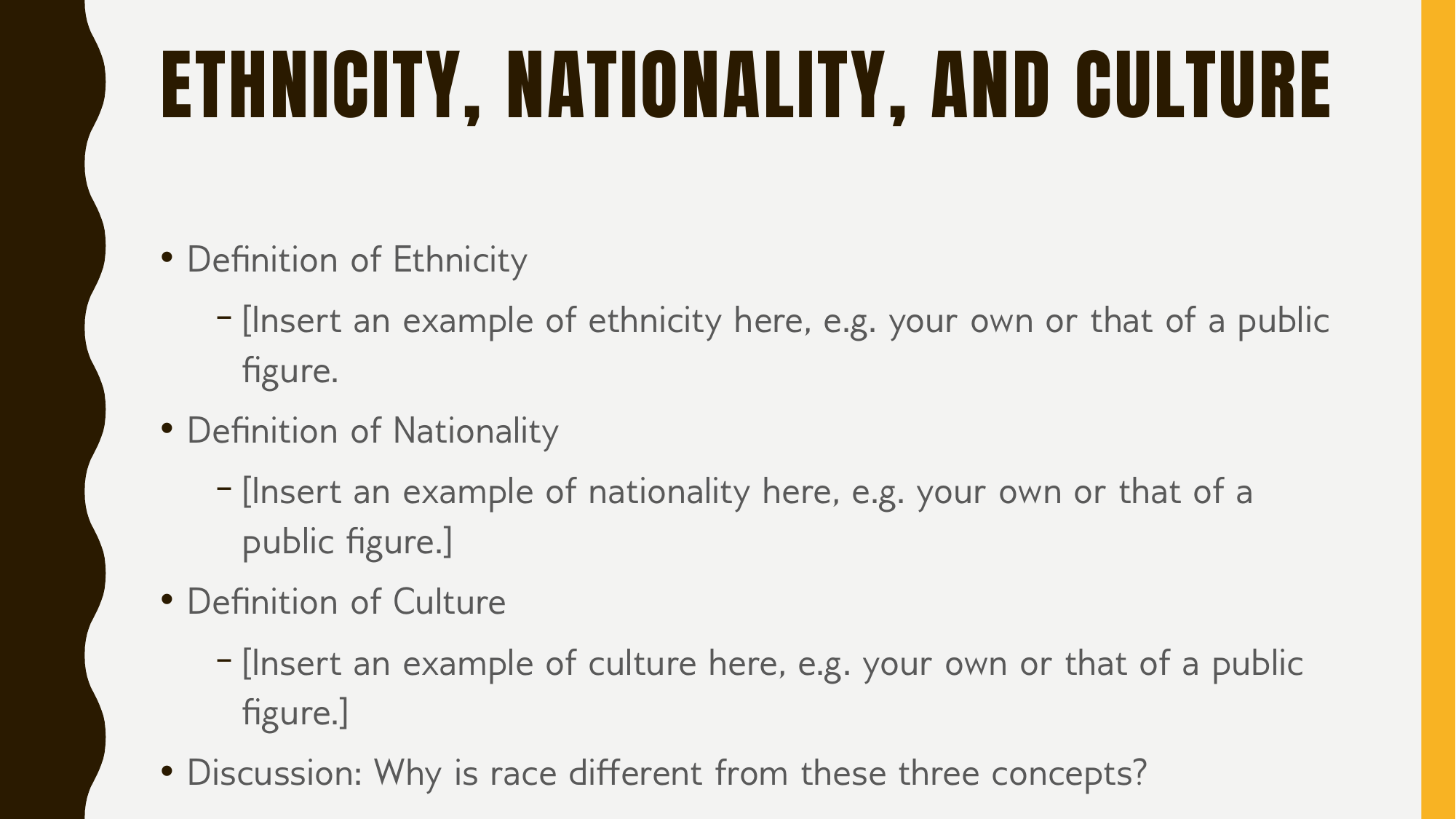

# ethnicity, nationality, and culture
Definition of Ethnicity
[Insert an example of ethnicity here, e.g. your own or that of a public figure.
Definition of Nationality
[Insert an example of nationality here, e.g. your own or that of a public figure.]
Definition of Culture
[Insert an example of culture here, e.g. your own or that of a public figure.]
Discussion: Why is race different from these three concepts?